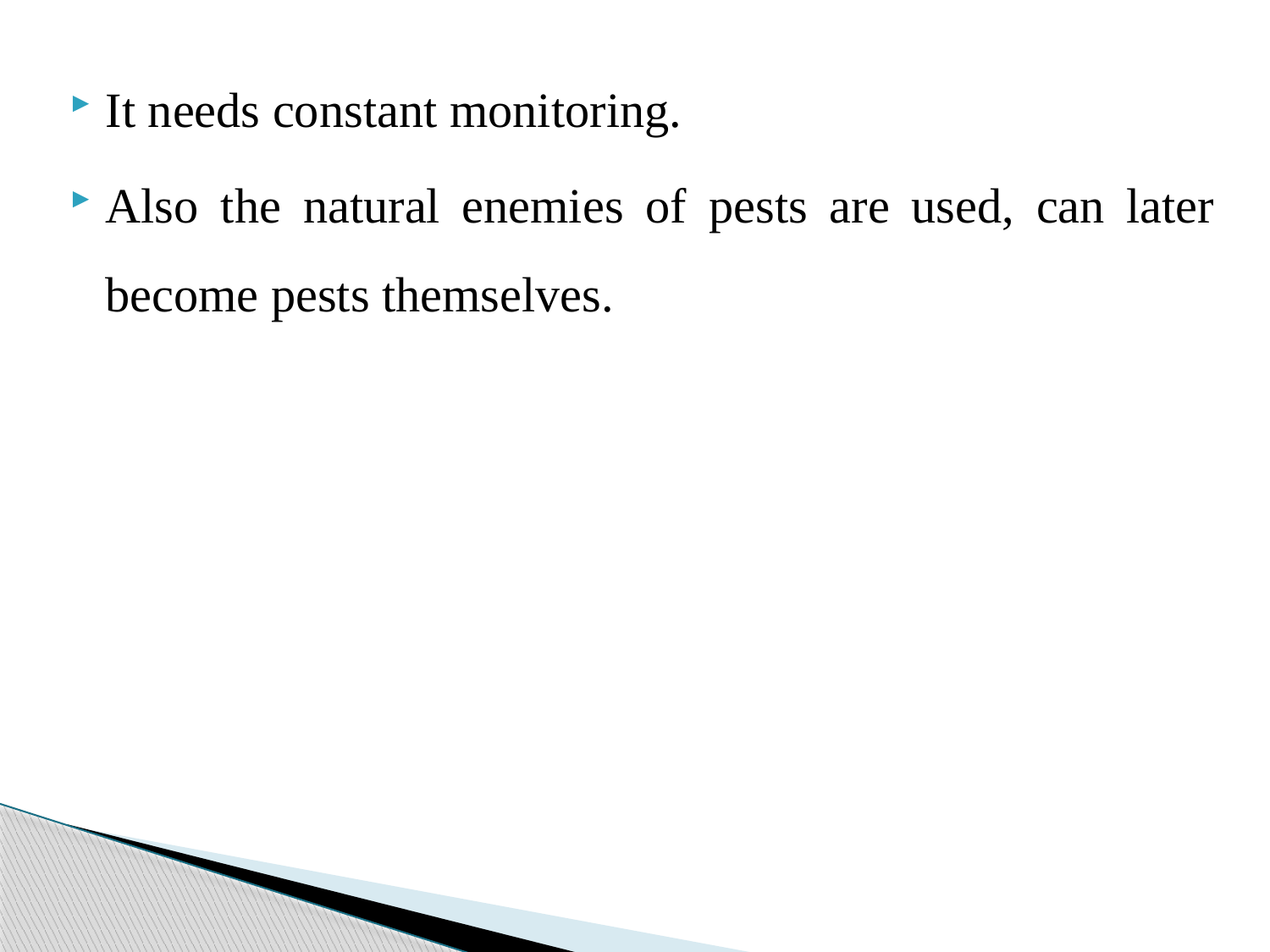

It needs constant monitoring.
Also the natural enemies of pests are used, can later become pests themselves.